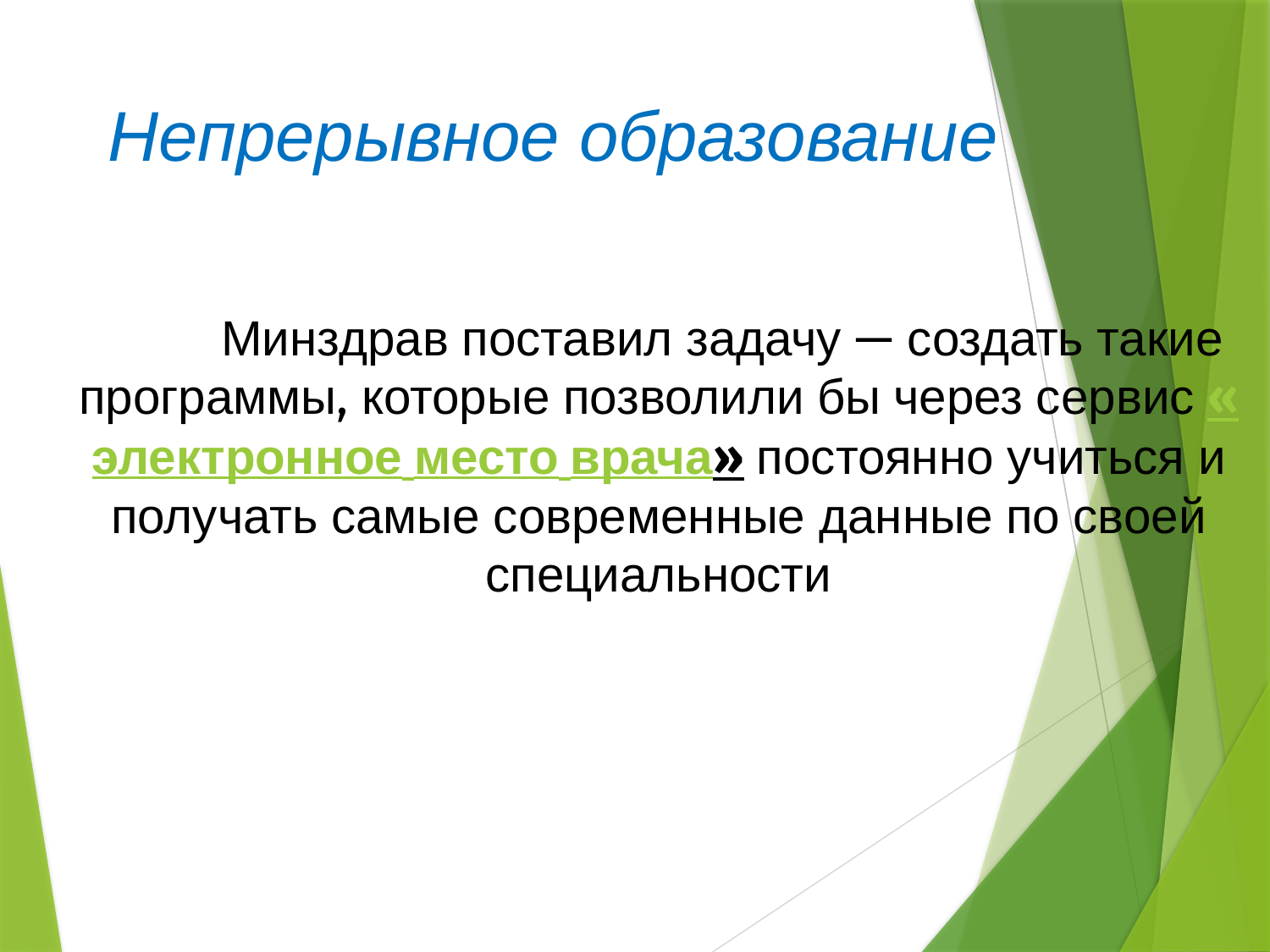

# Непрерывное образование
		Минздрав поставил задачу — создать такие программы, которые позволили бы через сервис «электронное место врача» постоянно учиться и получать самые современные данные по своей специальности